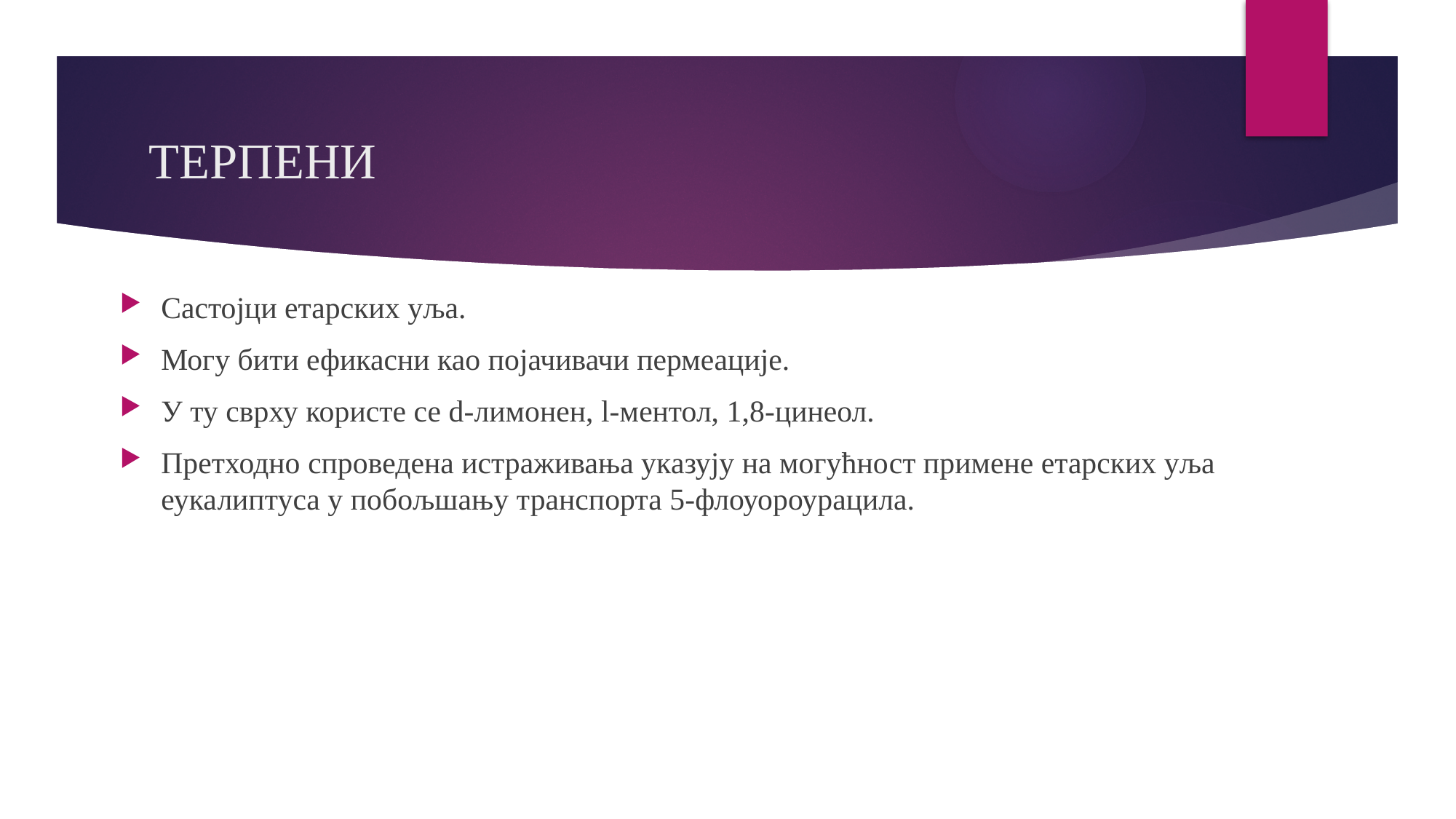

# ТЕРПЕНИ
Састојци етарских уља.
Могу бити ефикасни као појачивачи пермеације.
У ту сврху користе се d-лимонен, l-ментол, 1,8-цинеол.
Претходно спроведена истраживања указују на могућност примене етарских уља еукалиптуса у побољшању транспорта 5-флоуороурацила.